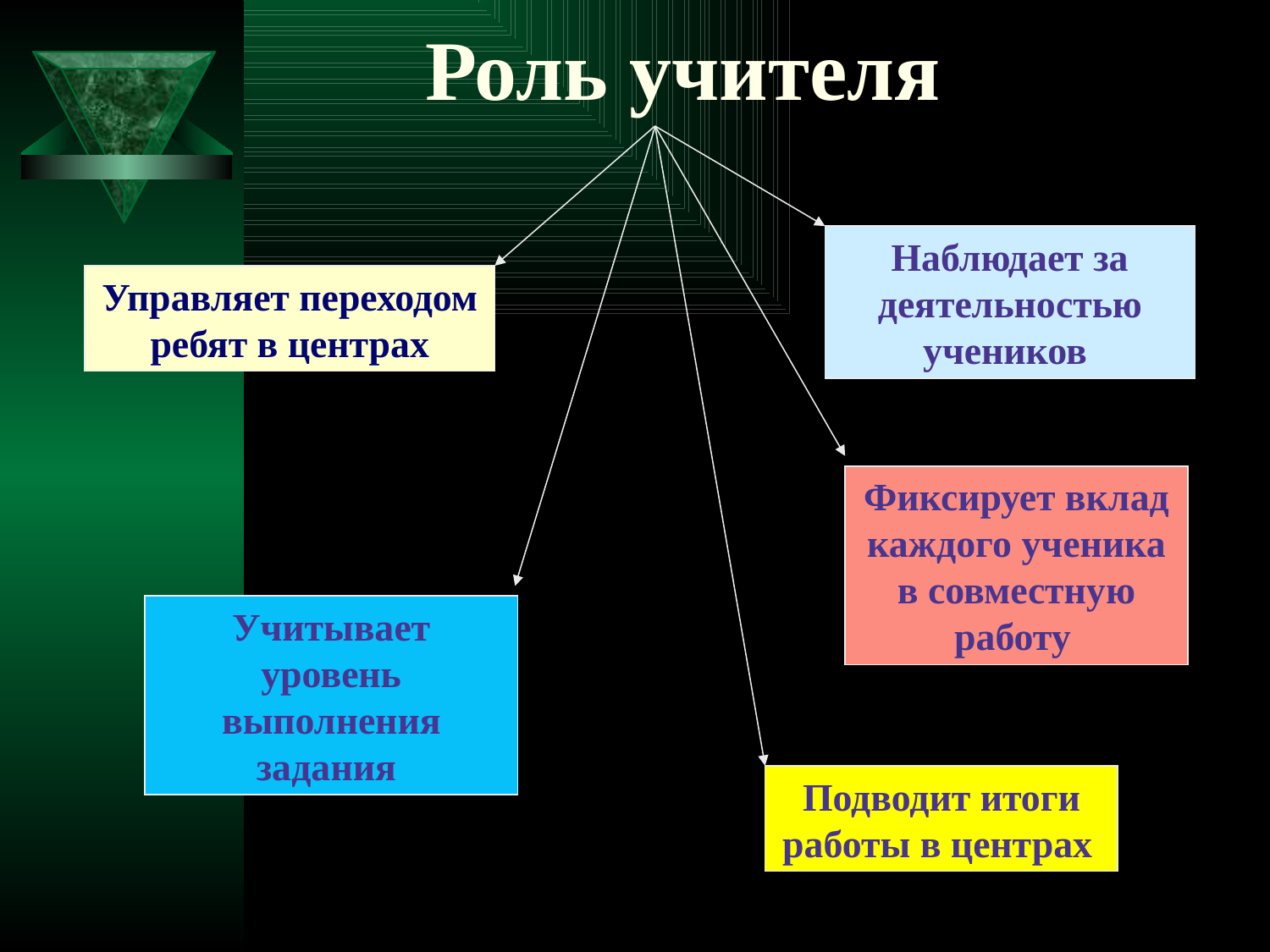

# Роль учителя

Наблюдает за деятельностью учеников
Управляет переходом ребят в центрах

Фиксирует вклад каждого ученика в совместную работу
Учитывает уровень выполнения задания
Подводит итоги работы в центрах